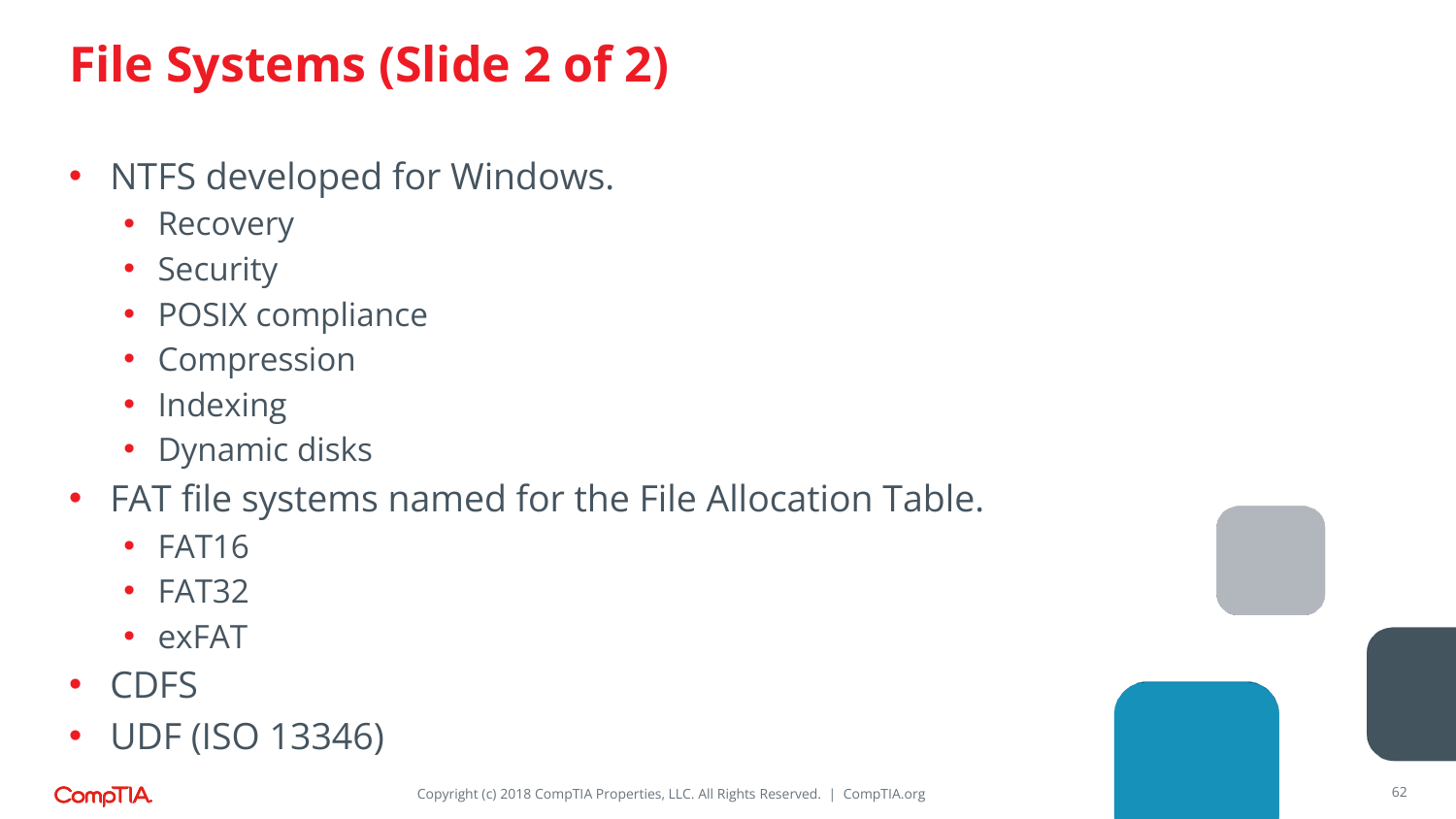

# File Systems (Slide 2 of 2)
NTFS developed for Windows.
Recovery
Security
POSIX compliance
Compression
Indexing
Dynamic disks
FAT file systems named for the File Allocation Table.
FAT16
FAT32
exFAT
CDFS
UDF (ISO 13346)
62